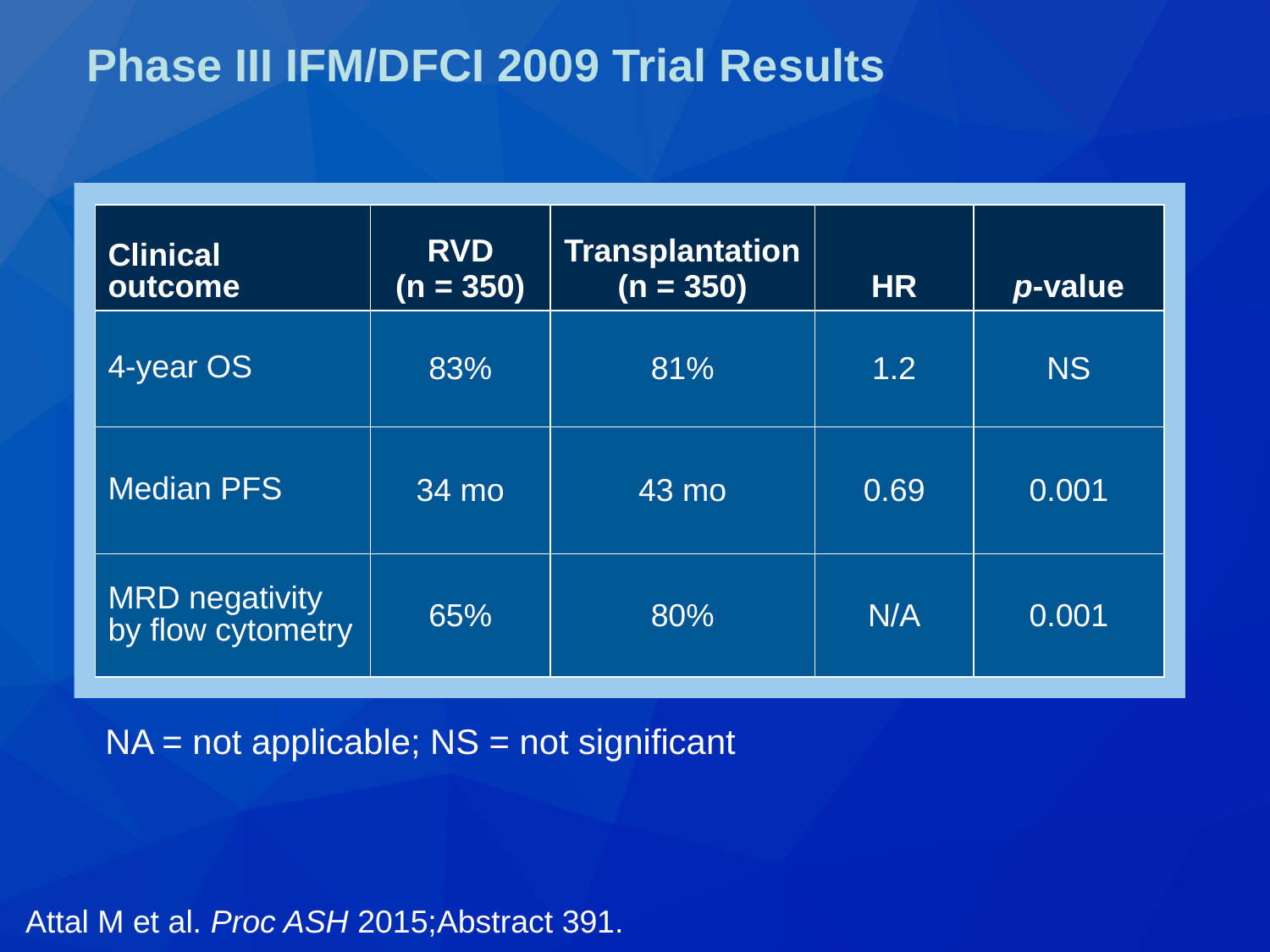

# Phase III IFM/DFCI 2009 Trial Results

| Clinical outcome | RVD (n = 350) | Transplantation (n = 350) | HR | p-value |
| --- | --- | --- | --- | --- |
| 4-year OS | 83% | 81% | 1.2 | NS |
| Median PFS | 34 mo | 43 mo | 0.69 | 0.001 |
| MRD negativity by flow cytometry | 65% | 80% | N/A | 0.001 |
NA = not applicable; NS = not significant
Attal M et al. Proc ASH 2015;Abstract 391.